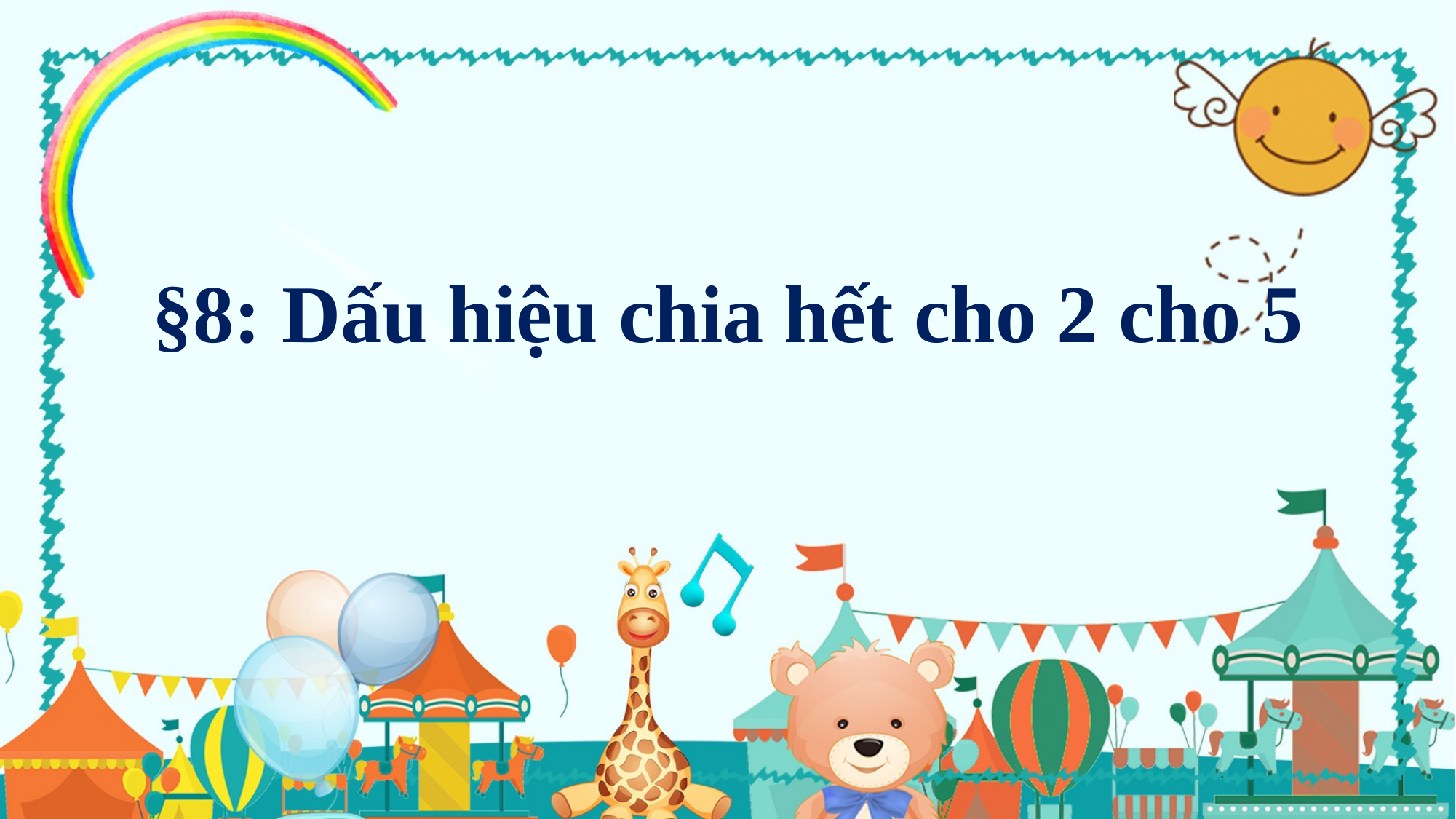

§8: Dấu hiệu chia hết cho 2 cho 5